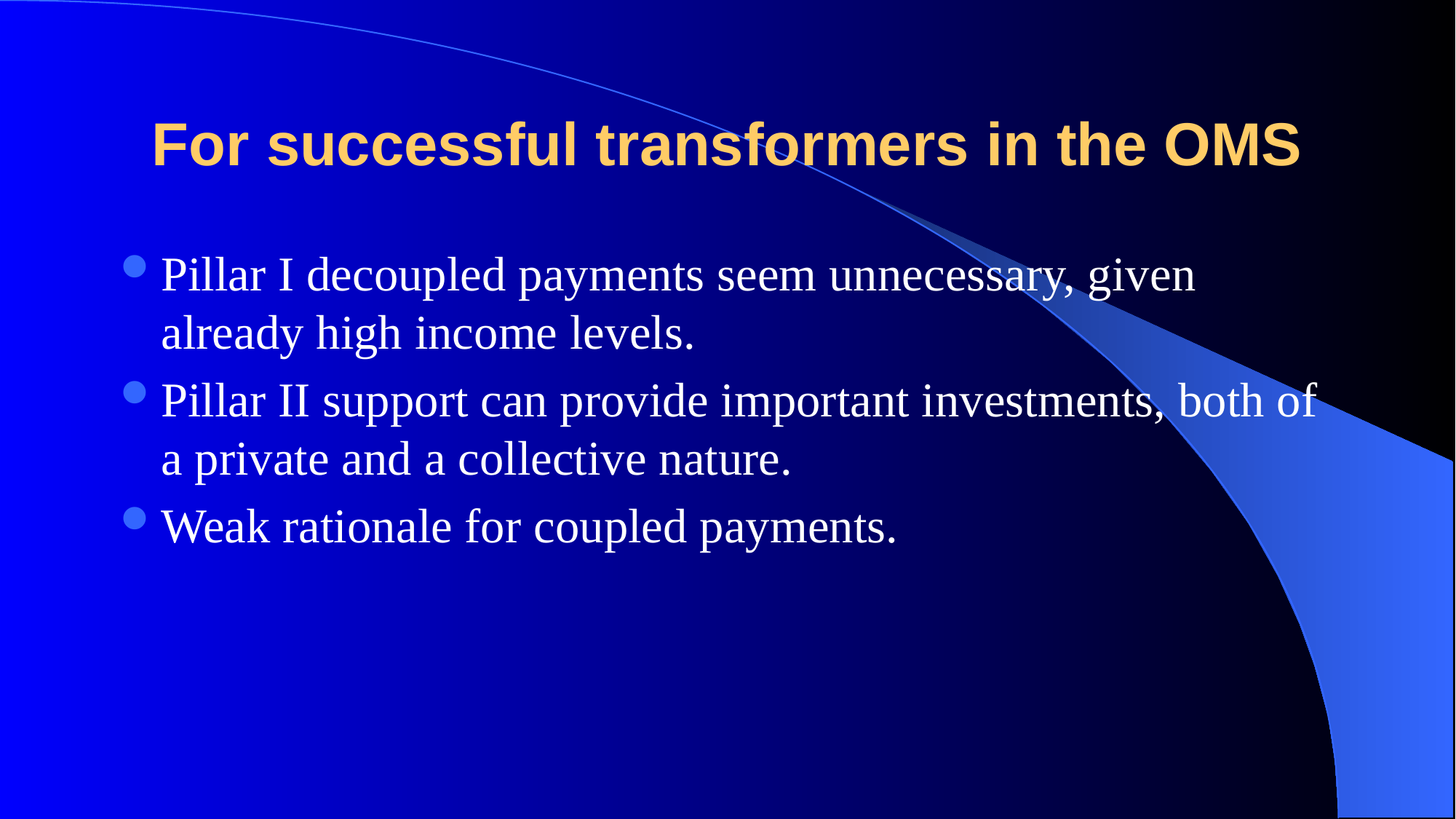

# For successful transformers in the OMS
Pillar I decoupled payments seem unnecessary, given already high income levels.
Pillar II support can provide important investments, both of a private and a collective nature.
Weak rationale for coupled payments.